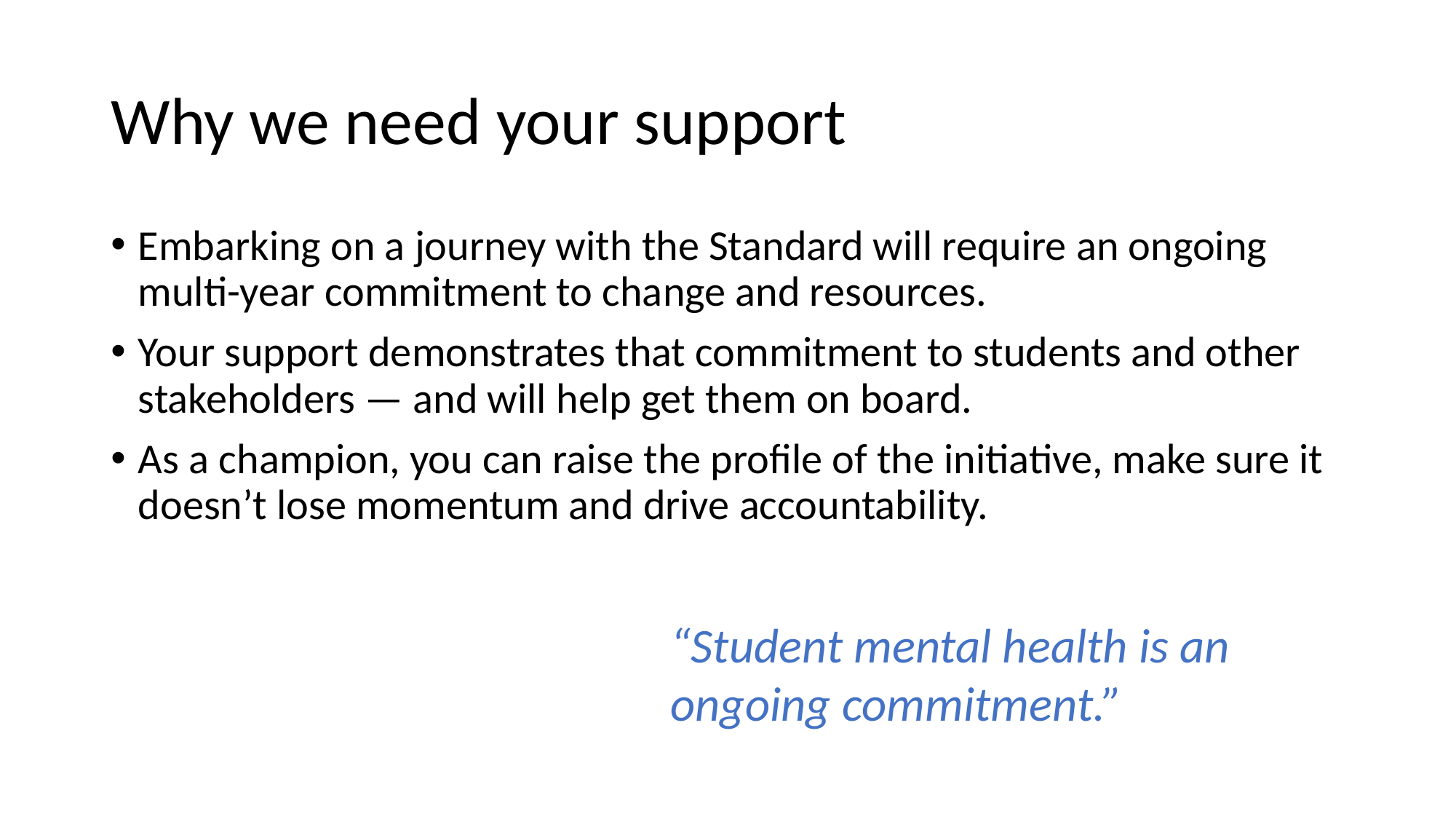

# Why we need your support
Embarking on a journey with the Standard will require an ongoing multi-year commitment to change and resources.
Your support demonstrates that commitment to students and other stakeholders — and will help get them on board.
As a champion, you can raise the profile of the initiative, make sure it doesn’t lose momentum and drive accountability.
“Student mental health is an ongoing commitment.”